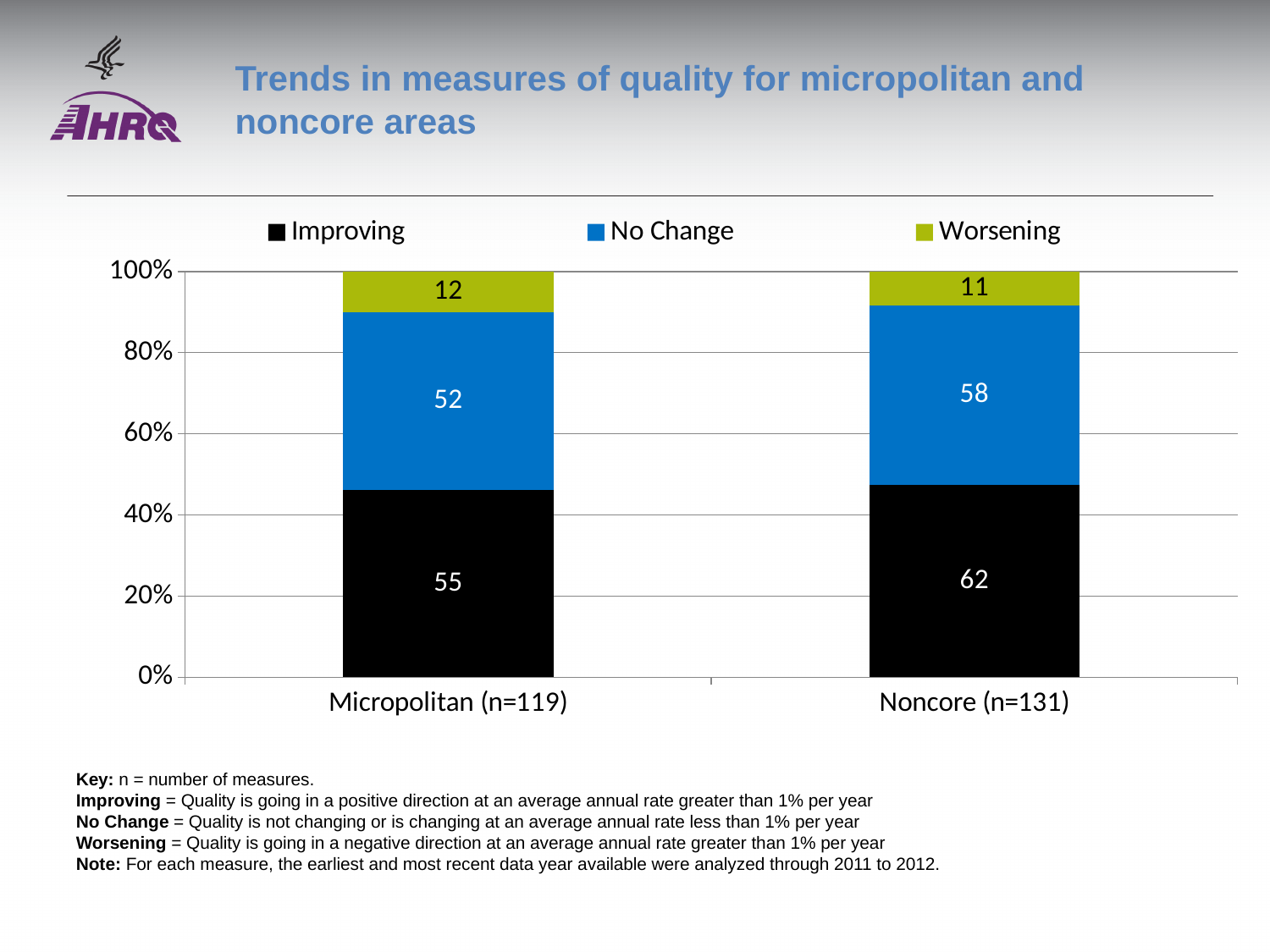

# Trends in measures of quality for micropolitan and noncore areas

### Chart

| Category | Improving | No Change | Worsening |
|---|---|---|---|
| Micropolitan (n=119) | 55.0 | 52.0 | 12.0 |
| Noncore (n=131) | 62.0 | 58.0 | 11.0 |
Key: n = number of measures.
Improving = Quality is going in a positive direction at an average annual rate greater than 1% per year
No Change = Quality is not changing or is changing at an average annual rate less than 1% per year
Worsening = Quality is going in a negative direction at an average annual rate greater than 1% per year
Note: For each measure, the earliest and most recent data year available were analyzed through 2011 to 2012.